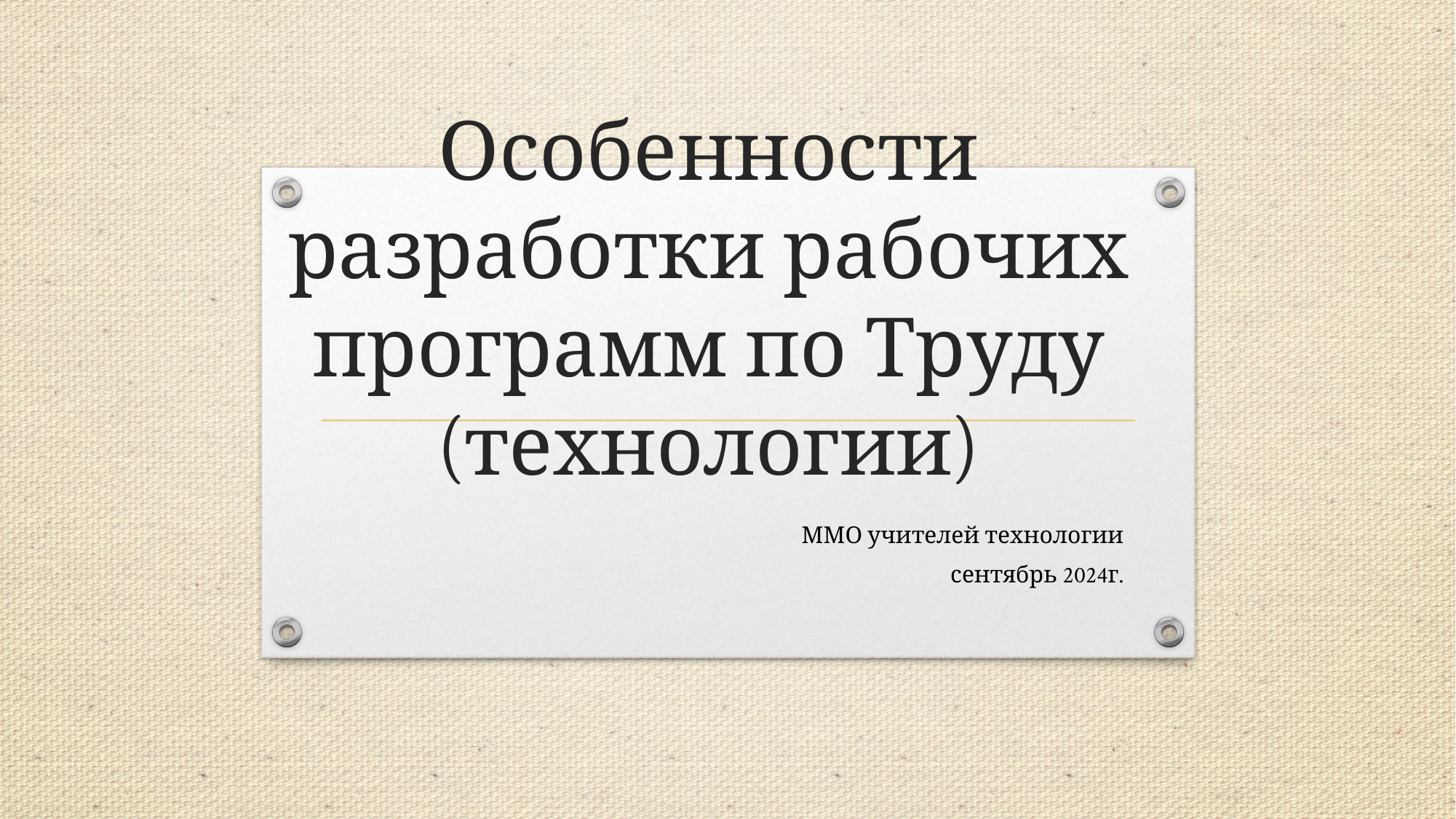

# Особенности разработки рабочих программ по Труду (технологии)

ММО учителей технологии
сентябрь 2024г.